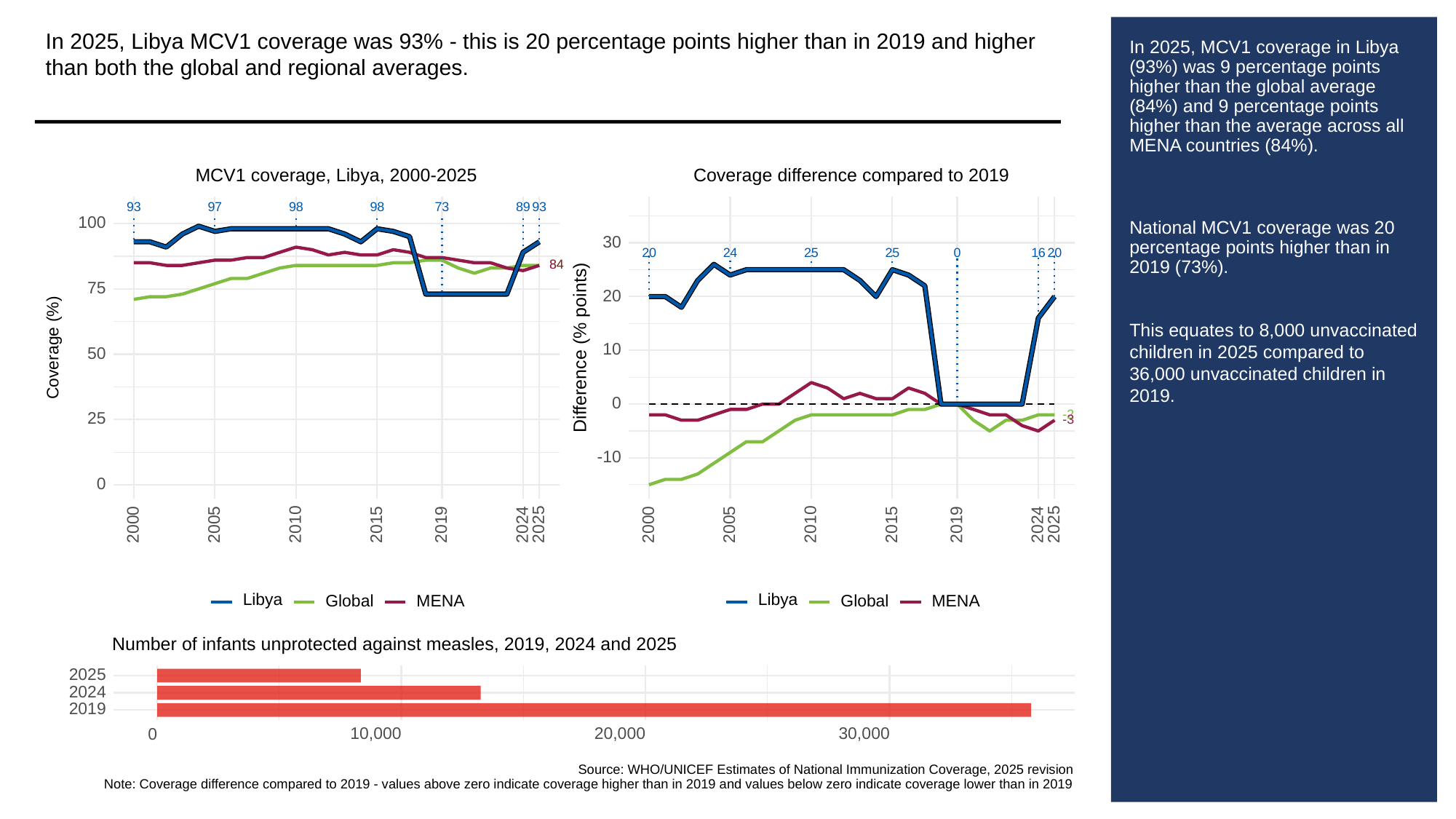

In 2025, Libya MCV1 coverage was 93% - this is 20 percentage points higher than in 2019 and higher than both the global and regional averages.
# In 2025, MCV1 coverage in Libya (93%) was 9 percentage points higher than the global average (84%) and 9 percentage points higher than the average across all MENA countries (84%).

National MCV1 coverage was 20 percentage points higher than in 2019 (73%).

This equates to 8,000 unvaccinated children in 2025 compared to 36,000 unvaccinated children in 2019.

MCV1 coverage, Libya, 2000-2025
Coverage difference compared to 2019

93
73
93
97
98
98
89

100

30

20
25
25
0
16
20
24

84
84

75

20

Difference (% points)
Coverage (%)
10
50

0

-2
25
-3

-10

0

2000
2005
2010
2015
2019
2024
2025
2000
2005
2010
2015
2019
2024
2025
Libya
Libya
Global
Global
MENA
MENA

Number of infants unprotected against measles, 2019, 2024 and 2025

2025

2024

2019

10,000
20,000
30,000
0
Source: WHO/UNICEF Estimates of National Immunization Coverage, 2025 revision
Note: Coverage difference compared to 2019 - values above zero indicate coverage higher than in 2019 and values below zero indicate coverage lower than in 2019